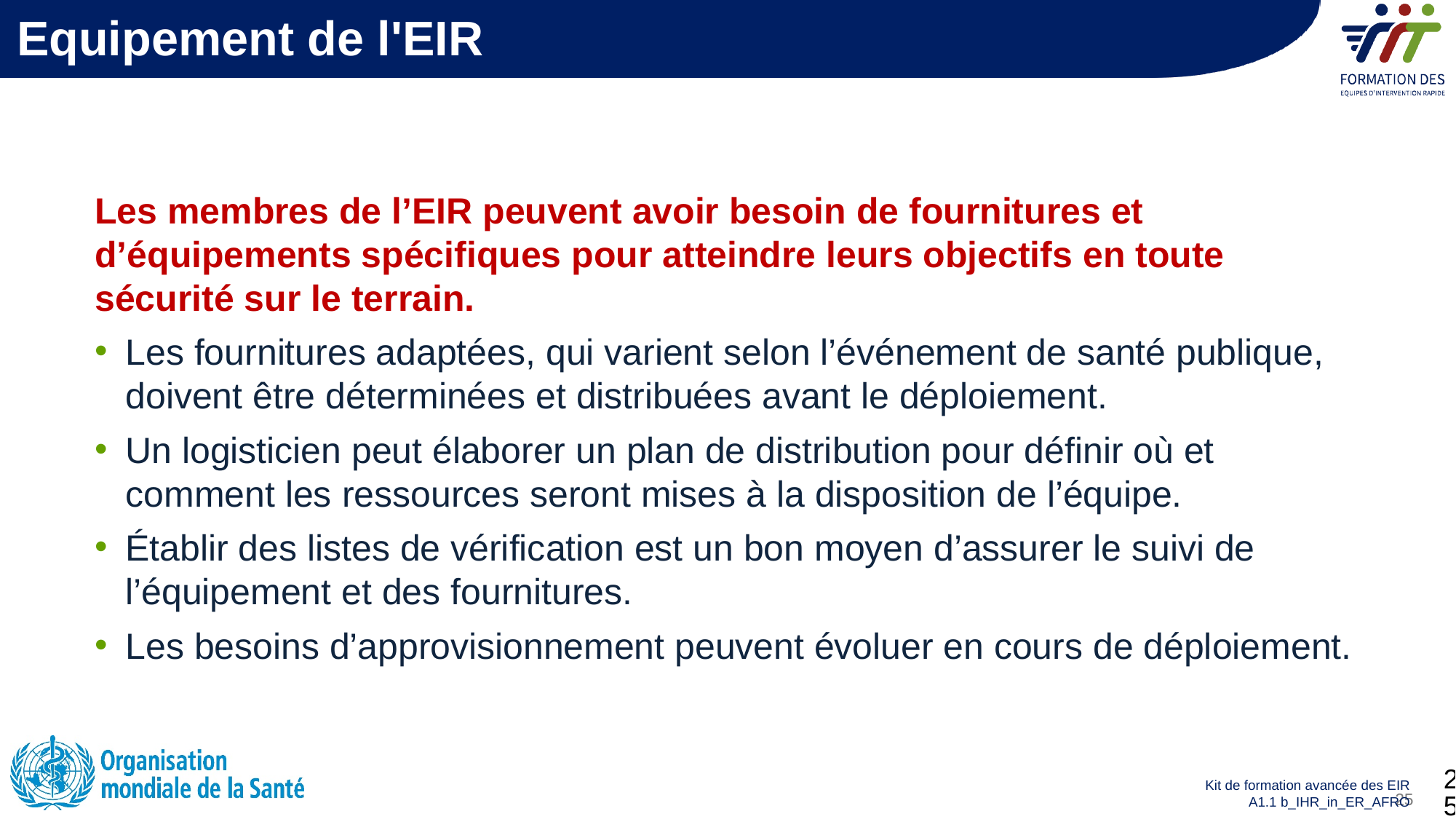

Equipement de l'EIR
Les membres de l’EIR peuvent avoir besoin de fournitures et d’équipements spécifiques pour atteindre leurs objectifs en toute sécurité sur le terrain.
Les fournitures adaptées, qui varient selon l’événement de santé publique, doivent être déterminées et distribuées avant le déploiement.
Un logisticien peut élaborer un plan de distribution pour définir où et comment les ressources seront mises à la disposition de l’équipe.
Établir des listes de vérification est un bon moyen d’assurer le suivi de l’équipement et des fournitures.
Les besoins d’approvisionnement peuvent évoluer en cours de déploiement.
25